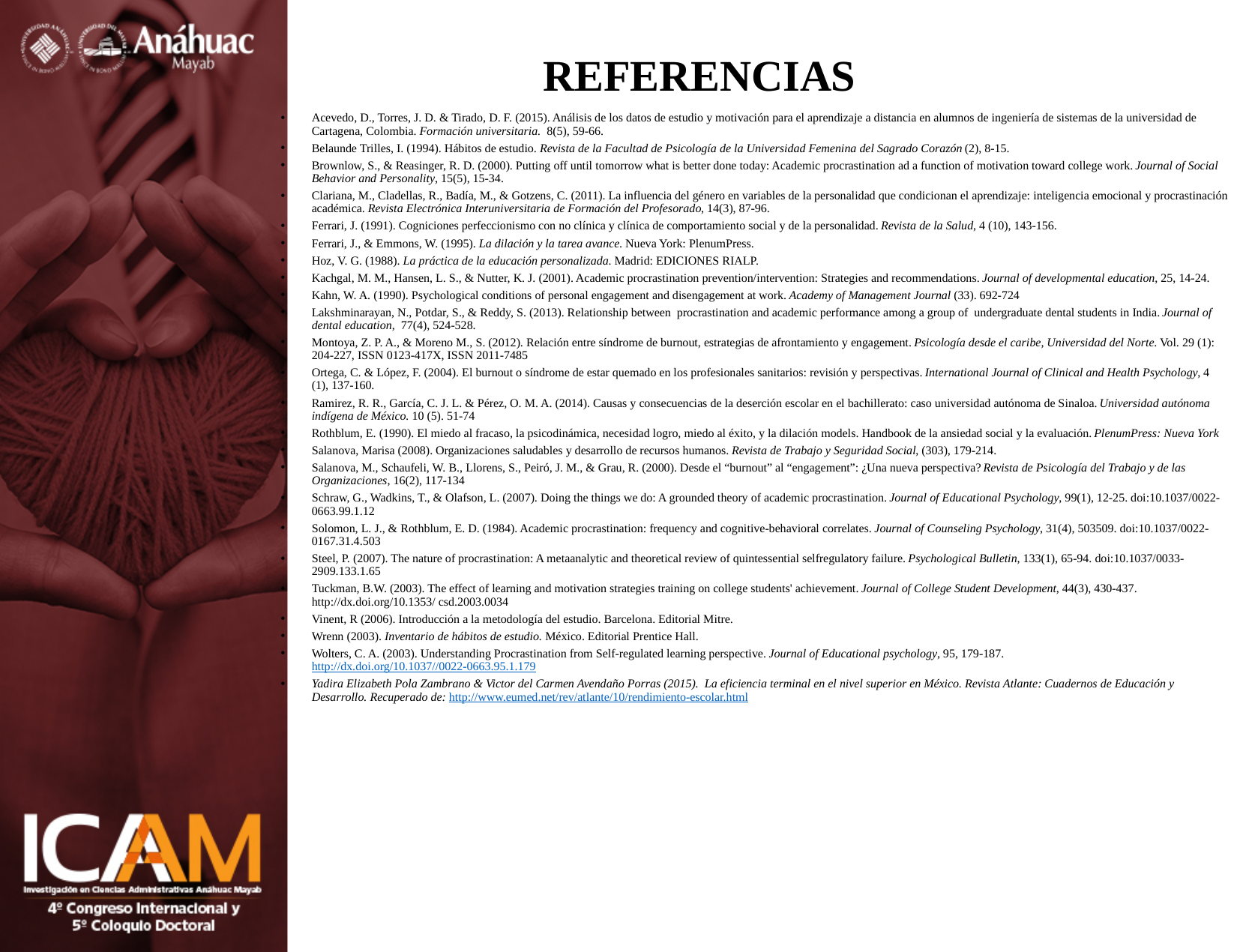

REFERENCIAS
Acevedo, D., Torres, J. D. & Tirado, D. F. (2015). Análisis de los datos de estudio y motivación para el aprendizaje a distancia en alumnos de ingeniería de sistemas de la universidad de Cartagena, Colombia. Formación universitaria.  8(5), 59-66.
Belaunde Trilles, I. (1994). Hábitos de estudio. Revista de la Facultad de Psicología de la Universidad Femenina del Sagrado Corazón (2), 8-15.
Brownlow, S., & Reasinger, R. D. (2000). Putting off until tomorrow what is better done today: Academic procrastination ad a function of motivation toward college work. Journal of Social Behavior and Personality, 15(5), 15-34.
Clariana, M., Cladellas, R., Badía, M., & Gotzens, C. (2011). La influencia del género en variables de la personalidad que condicionan el aprendizaje: inteligencia emocional y procrastinación académica. Revista Electrónica Interuniversitaria de Formación del Profesorado, 14(3), 87-96.
Ferrari, J. (1991). Cogniciones perfeccionismo con no clínica y clínica de comportamiento social y de la personalidad. Revista de la Salud, 4 (10), 143-156.
Ferrari, J., & Emmons, W. (1995). La dilación y la tarea avance. Nueva York: PlenumPress.
Hoz, V. G. (1988). La práctica de la educación personalizada. Madrid: EDICIONES RIALP.
Kachgal, M. M., Hansen, L. S., & Nutter, K. J. (2001). Academic procrastination prevention/intervention: Strategies and recommendations. Journal of developmental education, 25, 14-24.
Kahn, W. A. (1990). Psychological conditions of personal engagement and disengagement at work. Academy of Management Journal (33). 692-724
Lakshminarayan, N., Potdar, S., & Reddy, S. (2013). Relationship between  procrastination and academic performance among a group of  undergraduate dental students in India. Journal of dental education,  77(4), 524-528.
Montoya, Z. P. A., & Moreno M., S. (2012). Relación entre síndrome de burnout, estrategias de afrontamiento y engagement. Psicología desde el caribe, Universidad del Norte. Vol. 29 (1): 204-227, ISSN 0123-417X, ISSN 2011-7485
Ortega, C. & López, F. (2004). El burnout o síndrome de estar quemado en los profesionales sanitarios: revisión y perspectivas. International Journal of Clinical and Health Psychology, 4 (1), 137-160.
Ramirez, R. R., García, C. J. L. & Pérez, O. M. A. (2014). Causas y consecuencias de la deserción escolar en el bachillerato: caso universidad autónoma de Sinaloa. Universidad autónoma indígena de México. 10 (5). 51-74
Rothblum, E. (1990). El miedo al fracaso, la psicodinámica, necesidad logro, miedo al éxito, y la dilación models. Handbook de la ansiedad social y la evaluación. PlenumPress: Nueva York
Salanova, Marisa (2008). Organizaciones saludables y desarrollo de recursos humanos. Revista de Trabajo y Seguridad Social, (303), 179-214.
Salanova, M., Schaufeli, W. B., Llorens, S., Peiró, J. M., & Grau, R. (2000). Desde el “burnout” al “engagement”: ¿Una nueva perspectiva? Revista de Psicología del Trabajo y de las Organizaciones, 16(2), 117-134
Schraw, G., Wadkins, T., & Olafson, L. (2007). Doing the things we do: A grounded theory of academic procrastination. Journal of Educational Psychology, 99(1), 12-25. doi:10.1037/0022-0663.99.1.12
Solomon, L. J., & Rothblum, E. D. (1984). Academic procrastination: frequency and cognitive-behavioral correlates. Journal of Counseling Psychology, 31(4), 503509. doi:10.1037/0022-0167.31.4.503
Steel, P. (2007). The nature of procrastination: A metaanalytic and theoretical review of quintessential selfregulatory failure. Psychological Bulletin, 133(1), 65-94. doi:10.1037/0033-2909.133.1.65
Tuckman, B.W. (2003). The effect of learning and motivation strategies training on college students' achievement. Journal of College Student Development, 44(3), 430-437. http://dx.doi.org/10.1353/ csd.2003.0034
Vinent, R (2006). Introducción a la metodología del estudio. Barcelona. Editorial Mitre.
Wrenn (2003). Inventario de hábitos de estudio. México. Editorial Prentice Hall.
Wolters, C. A. (2003). Understanding Procrastination from Self-regulated learning perspective. Journal of Educational psychology, 95, 179-187. http://dx.doi.org/10.1037//0022-0663.95.1.179
Yadira Elizabeth Pola Zambrano & Victor del Carmen Avendaño Porras (2015).  La eficiencia terminal en el nivel superior en México. Revista Atlante: Cuadernos de Educación y Desarrollo. Recuperado de: http://www.eumed.net/rev/atlante/10/rendimiento-escolar.html